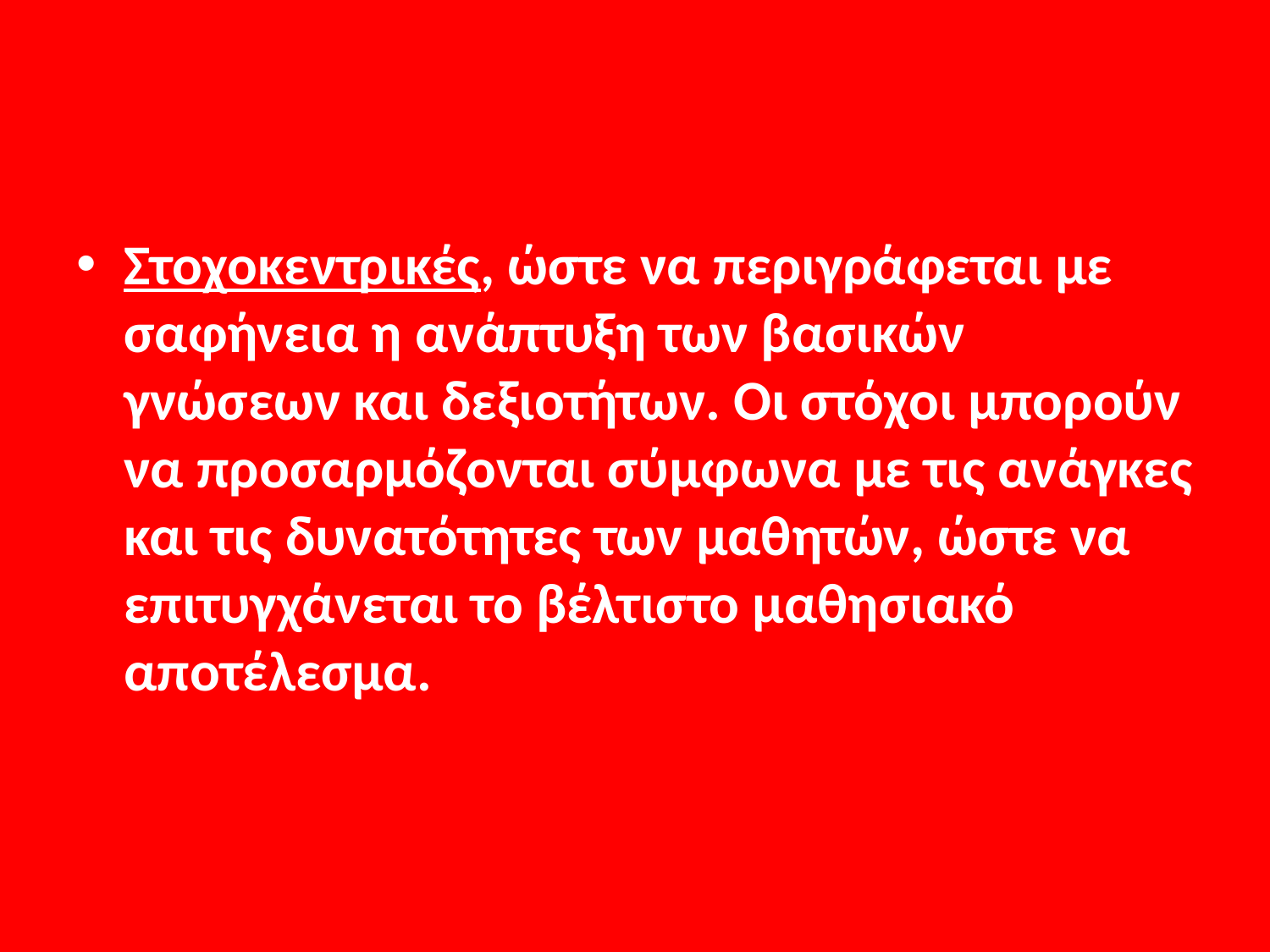

#
Στοχοκεντρικές, ώστε να περιγράφεται με σαφήνεια η ανάπτυξη των βασικών γνώσεων και δεξιοτήτων. Οι στόχοι μπορούν να προσαρμόζονται σύμφωνα με τις ανάγκες και τις δυνατότητες των μαθητών, ώστε να επιτυγχάνεται το βέλτιστο μαθησιακό αποτέλεσμα.